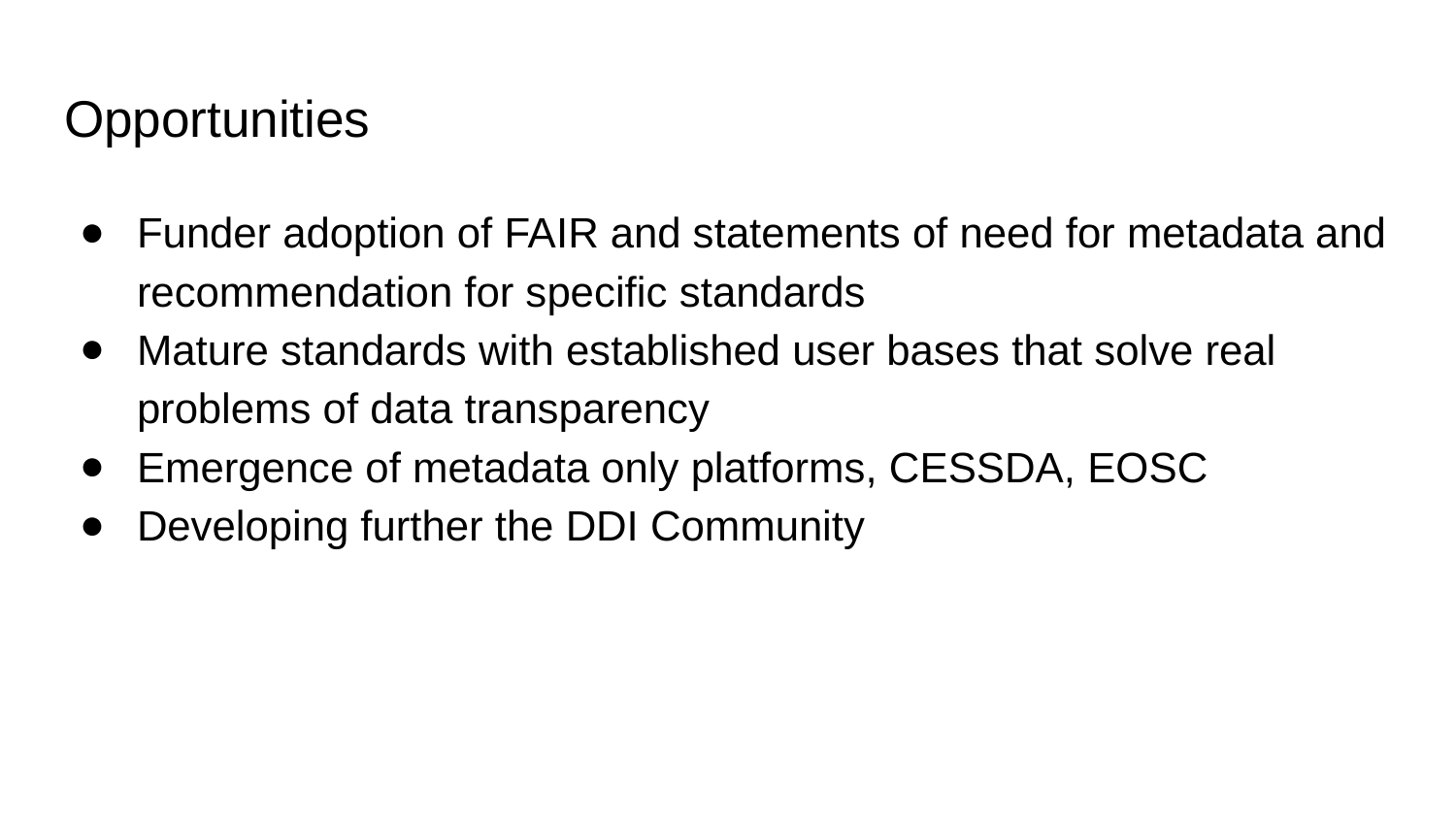

# Opportunities
Funder adoption of FAIR and statements of need for metadata and recommendation for specific standards
Mature standards with established user bases that solve real problems of data transparency
Emergence of metadata only platforms, CESSDA, EOSC
Developing further the DDI Community